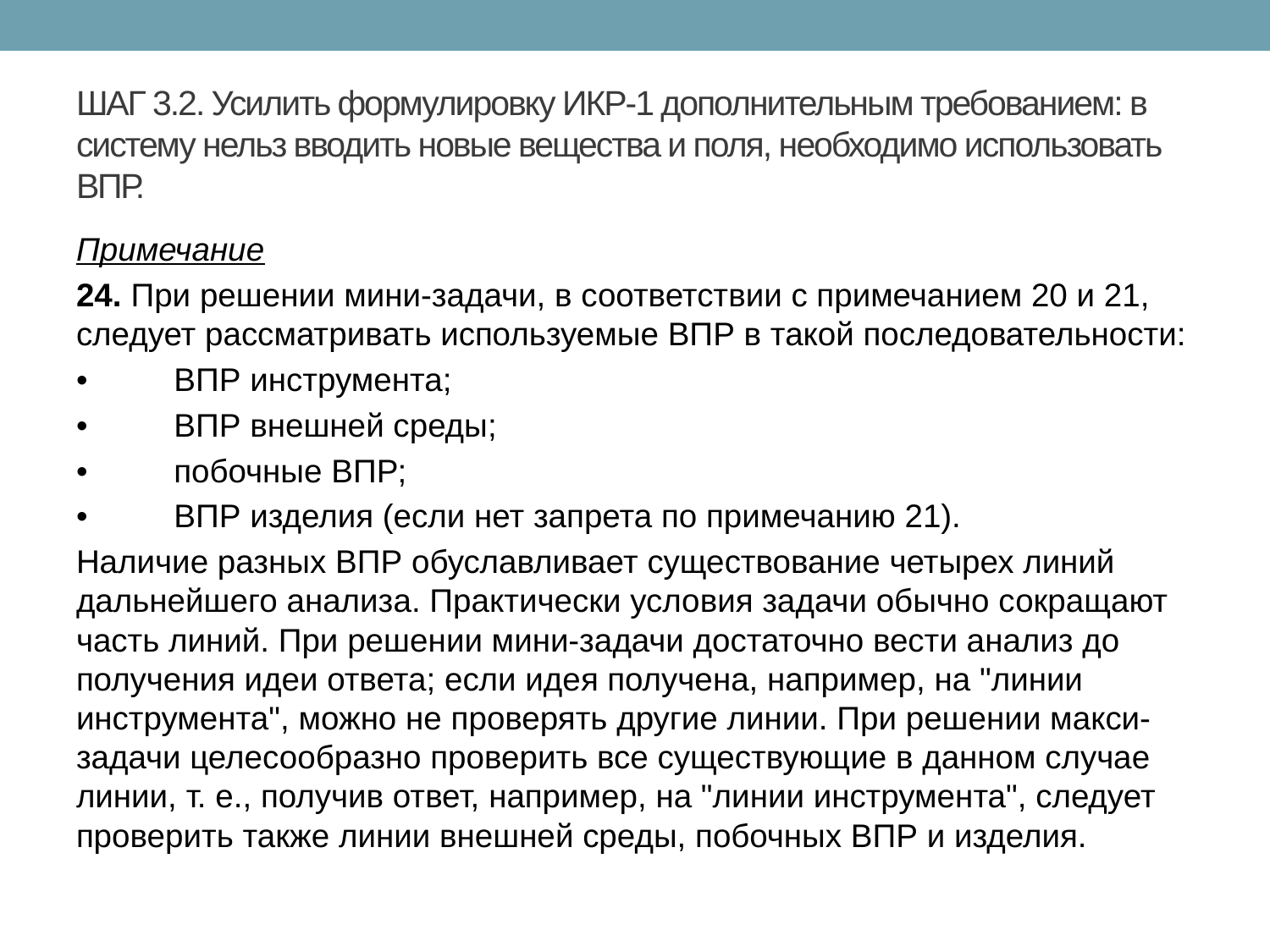

# ШАГ 3.2. Усилить формулировку ИКР-1 дополнительным требованием: в систему нельз вводить новые вещества и поля, необходимо использовать ВПР.
Примечание
24. При решении мини-задачи, в соответствии с примечанием 20 и 21, следует рассматривать используемые ВПР в такой последовательности:
•	ВПР инструмента;
•	ВПР внешней среды;
•	побочные ВПР;
•	ВПР изделия (если нет запрета по примечанию 21).
Наличие разных ВПР обуславливает существование четырех линий дальнейшего анализа. Практически условия задачи обычно сокращают часть линий. При решении мини-задачи достаточно вести анализ до получения идеи ответа; если идея получена, например, на "линии инструмента", можно не проверять другие линии. При решении макси-задачи целесообразно проверить все существующие в данном случае линии, т. е., получив ответ, например, на "линии инструмента", следует проверить также линии внешней среды, побочных ВПР и изделия.